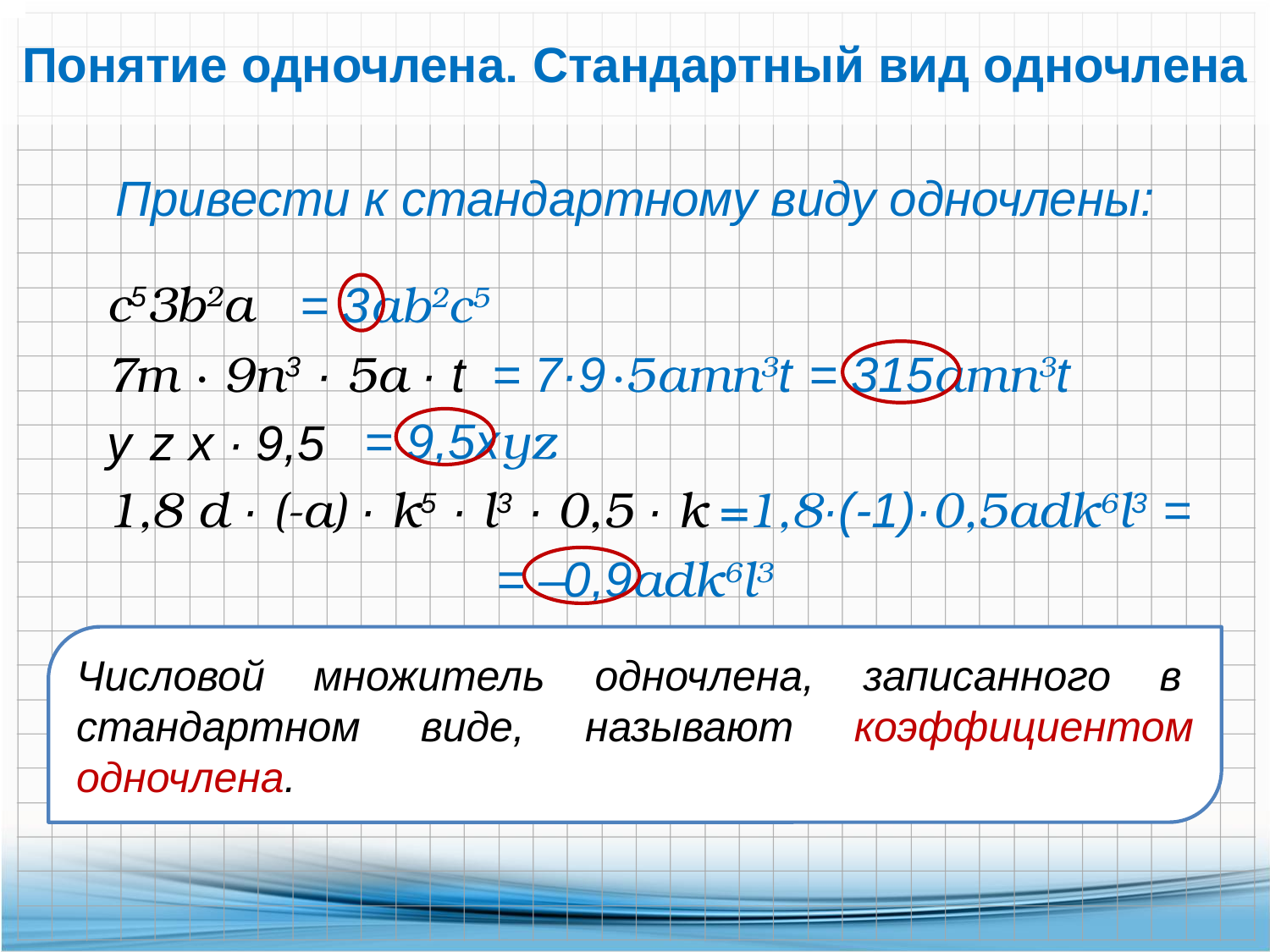

Понятие одночлена. Стандартный вид одночлена
Привести к стандартному виду одночлены:
c53b2a
= 3ab2c5

7m · 9n3 · 5a · t
= 7·9·5amn3t = 315amn3t

= 9,5хyz
y z х · 9,5

1,8 d · (-a) · k5 · l3 · 0,5 · k
=1,8·(-1)·0,5adk6l3 =
= –0,9adk6l3

Числовой множитель одночлена, записанного в  стандартном виде, называют коэффициентом одночлена.